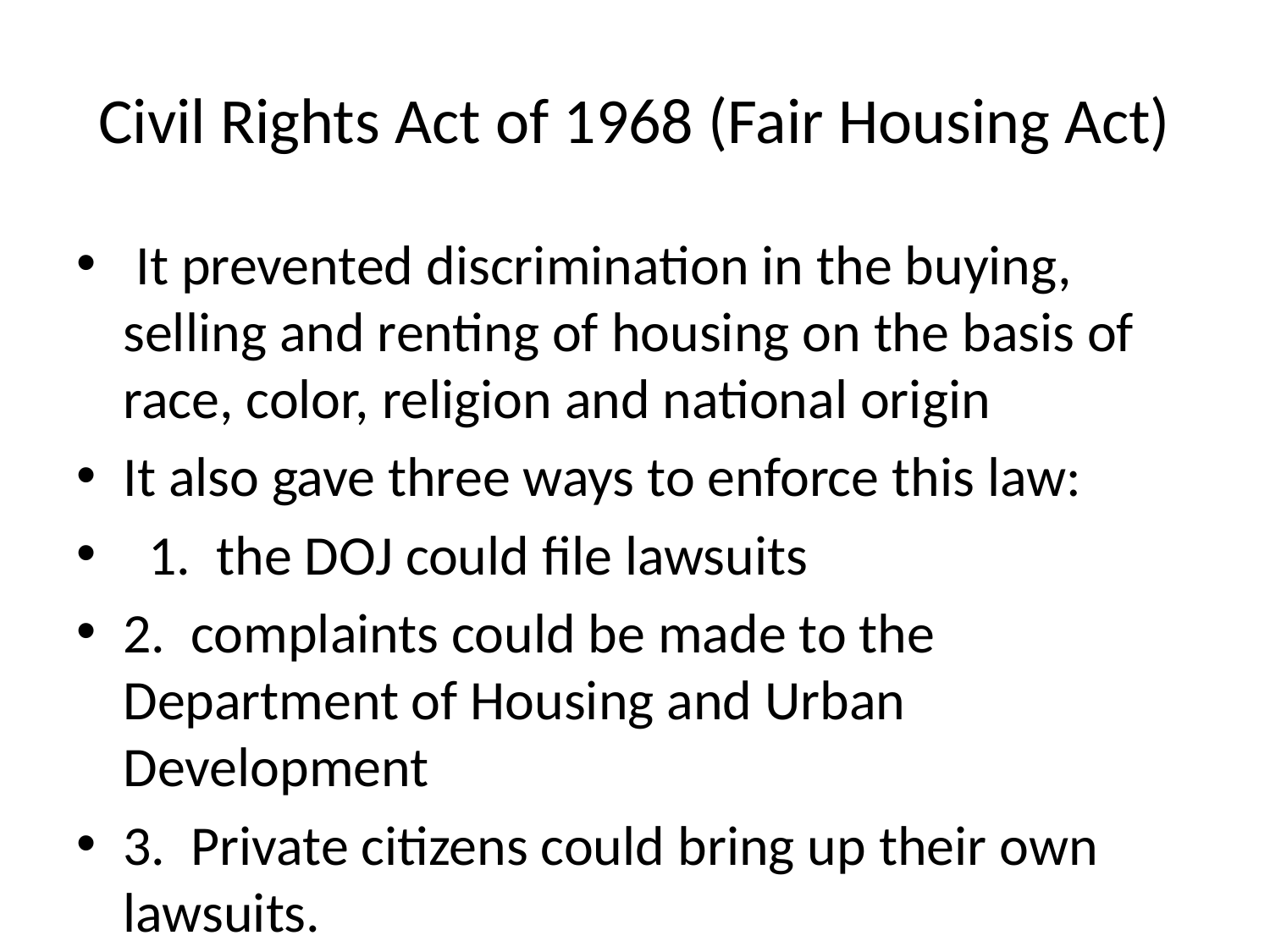

# Civil Rights Act of 1968 (Fair Housing Act)
 It prevented discrimination in the buying, selling and renting of housing on the basis of race, color, religion and national origin
It also gave three ways to enforce this law:
  1.  the DOJ could file lawsuits
2.  complaints could be made to the Department of Housing and Urban Development
3.  Private citizens could bring up their own lawsuits.